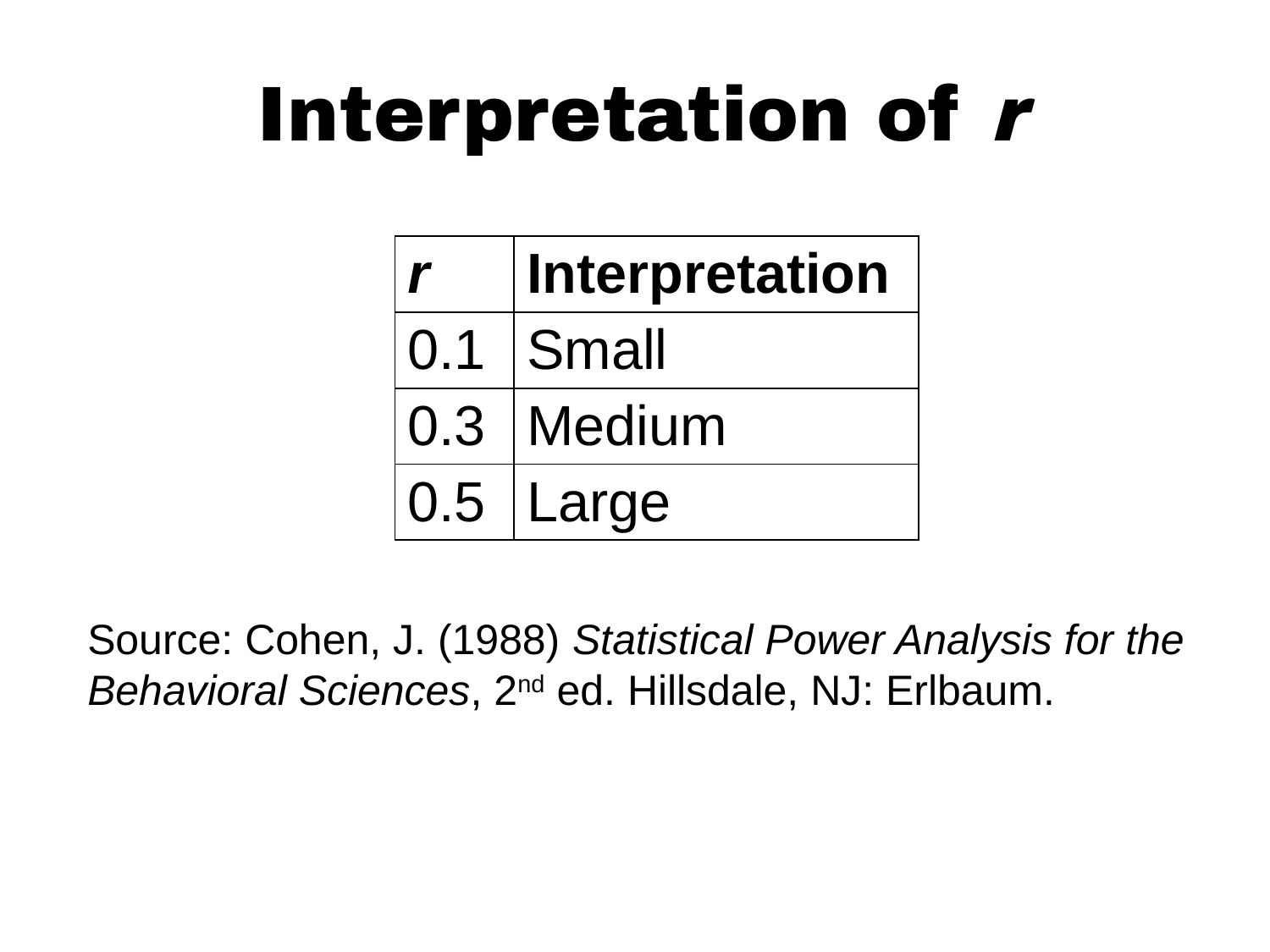

# Interpretation of r
| r | Interpretation |
| --- | --- |
| 0.1 | Small |
| 0.3 | Medium |
| 0.5 | Large |
Source: Cohen, J. (1988) Statistical Power Analysis for the Behavioral Sciences, 2nd ed. Hillsdale, NJ: Erlbaum.